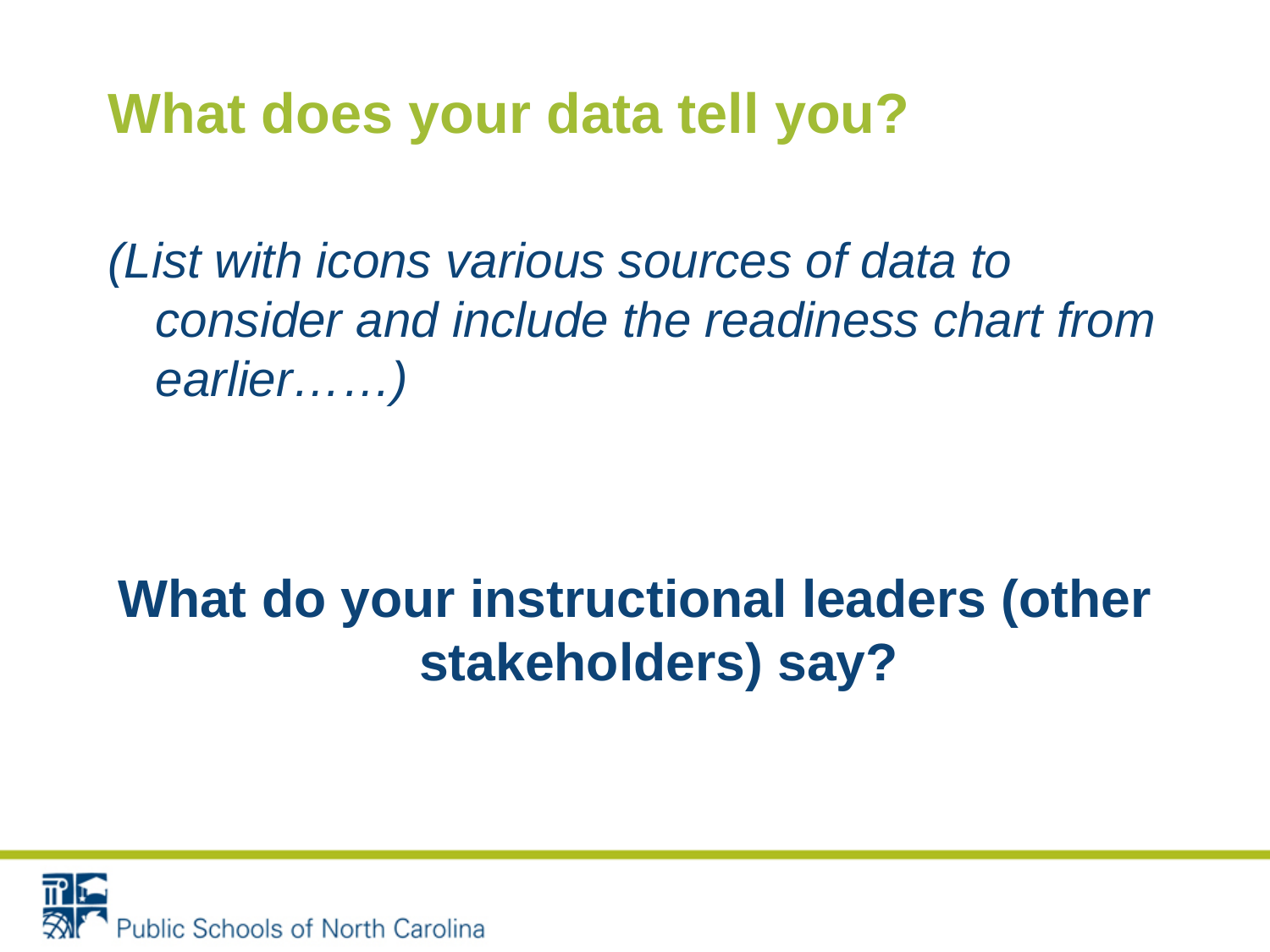

# What does your data tell you?
(List with icons various sources of data to consider and include the readiness chart from earlier……)

What do your instructional leaders (other stakeholders) say?